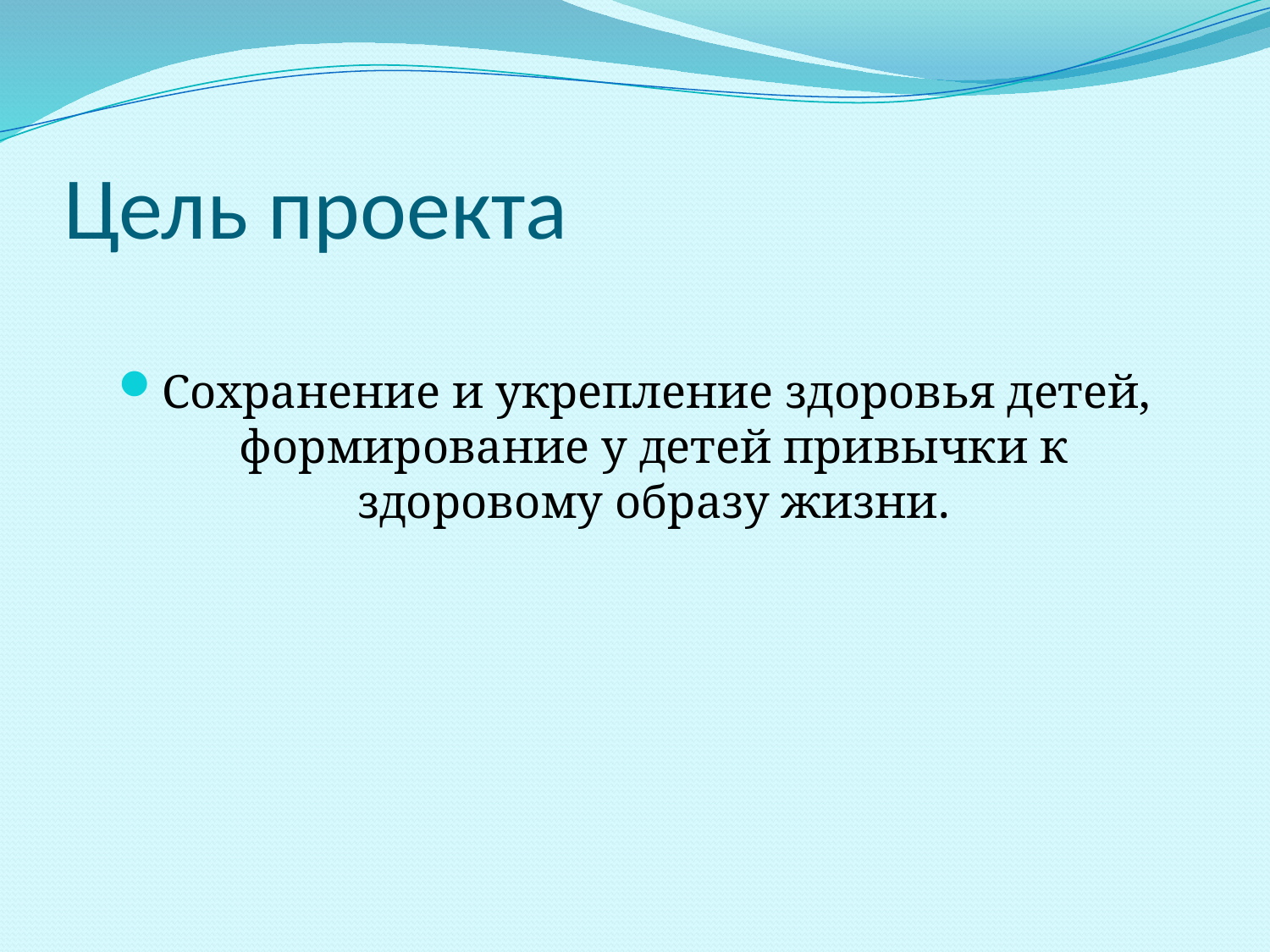

# Цель проекта
Сохранение и укрепление здоровья детей, формирование у детей привычки к здоровому образу жизни.